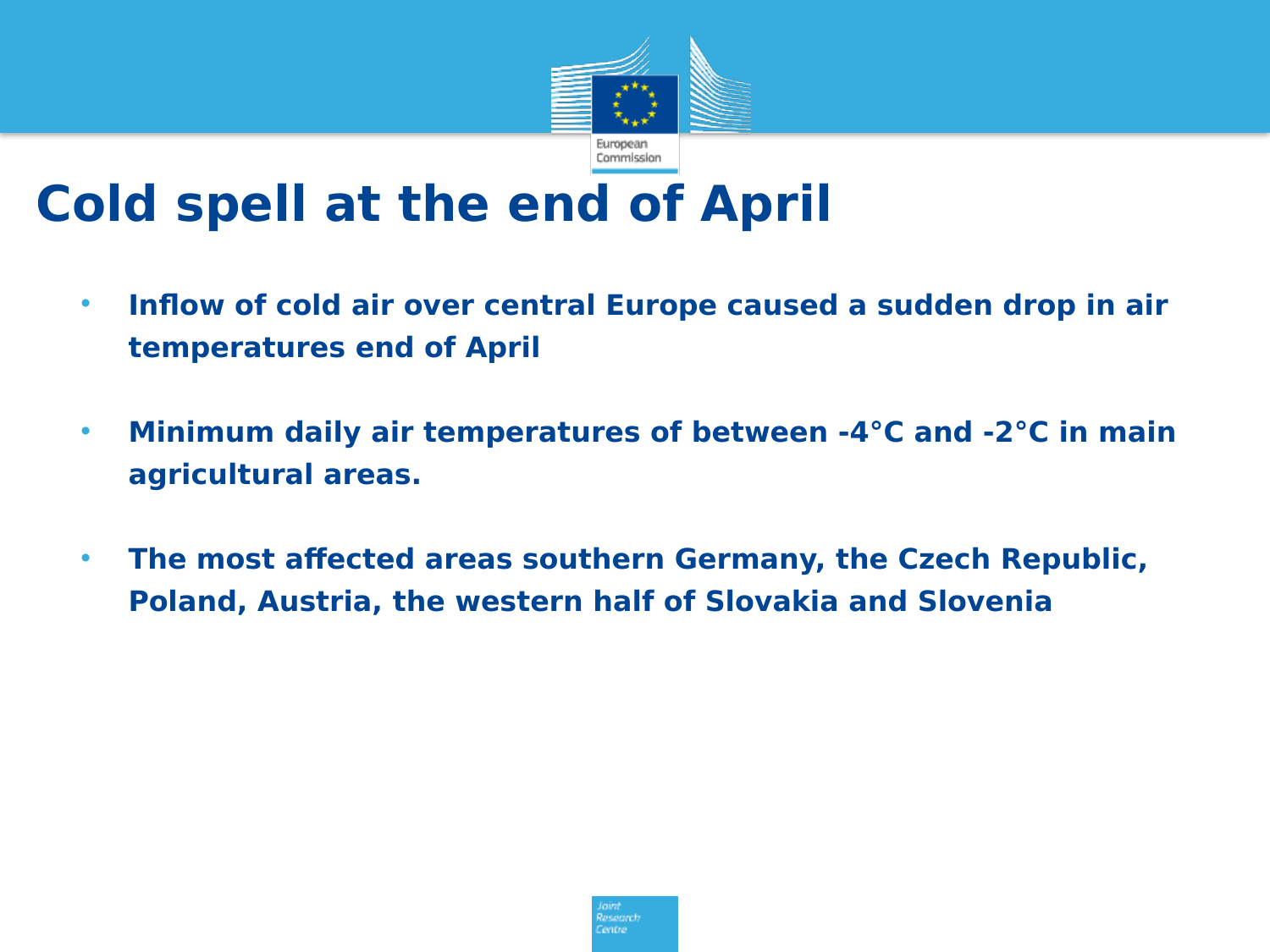

# Cold spell at the end of April
Inflow of cold air over central Europe caused a sudden drop in air temperatures end of April

Minimum daily air temperatures of between -4°C and -2°C in main agricultural areas.

The most affected areas southern Germany, the Czech Republic, Poland, Austria, the western half of Slovakia and Slovenia